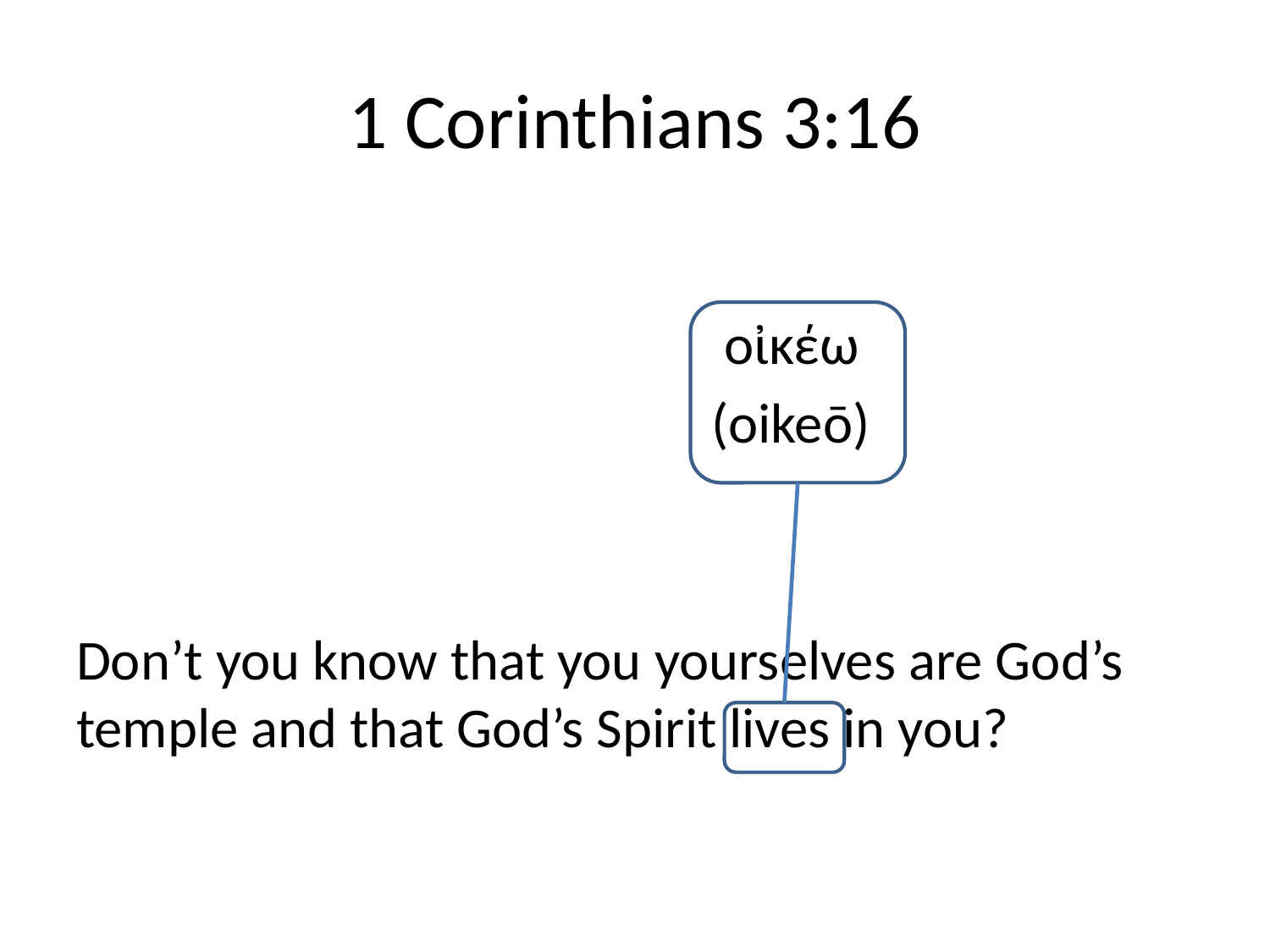

# 1 Corinthians 3:16

					 οἰκέω
					(oikeō)

Don’t you know that you yourselves are God’s temple and that God’s Spirit lives in you?